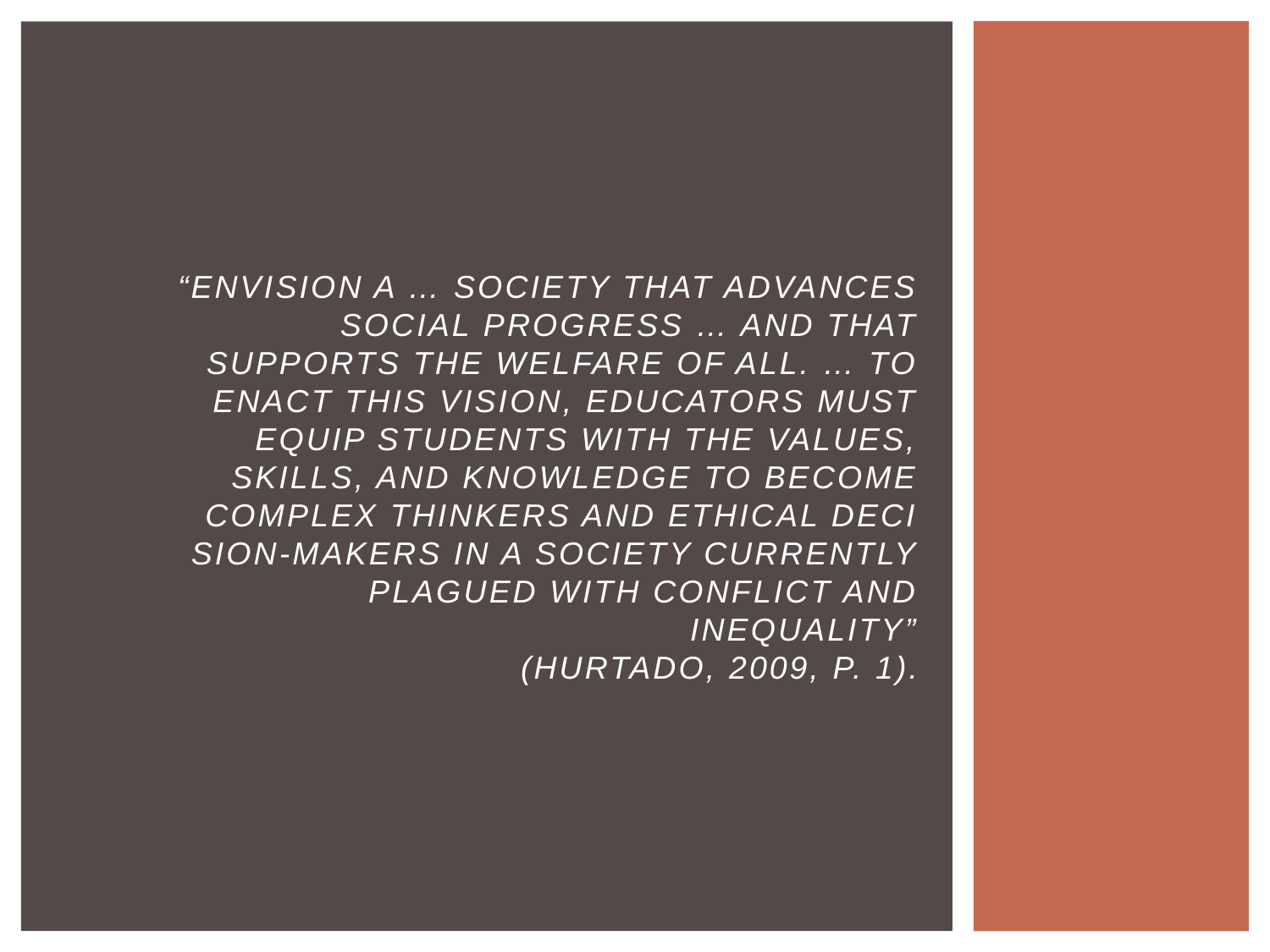

# “Envision a … society that advances social progress … and that supports the welfare of all. … to enact this vision, educators must equip students with the values, skills, and knowledge to become complex thinkers and ethical deci­sion-makers in a society currently plagued with conflict and inequality” (Hurtado, 2009, p. 1).